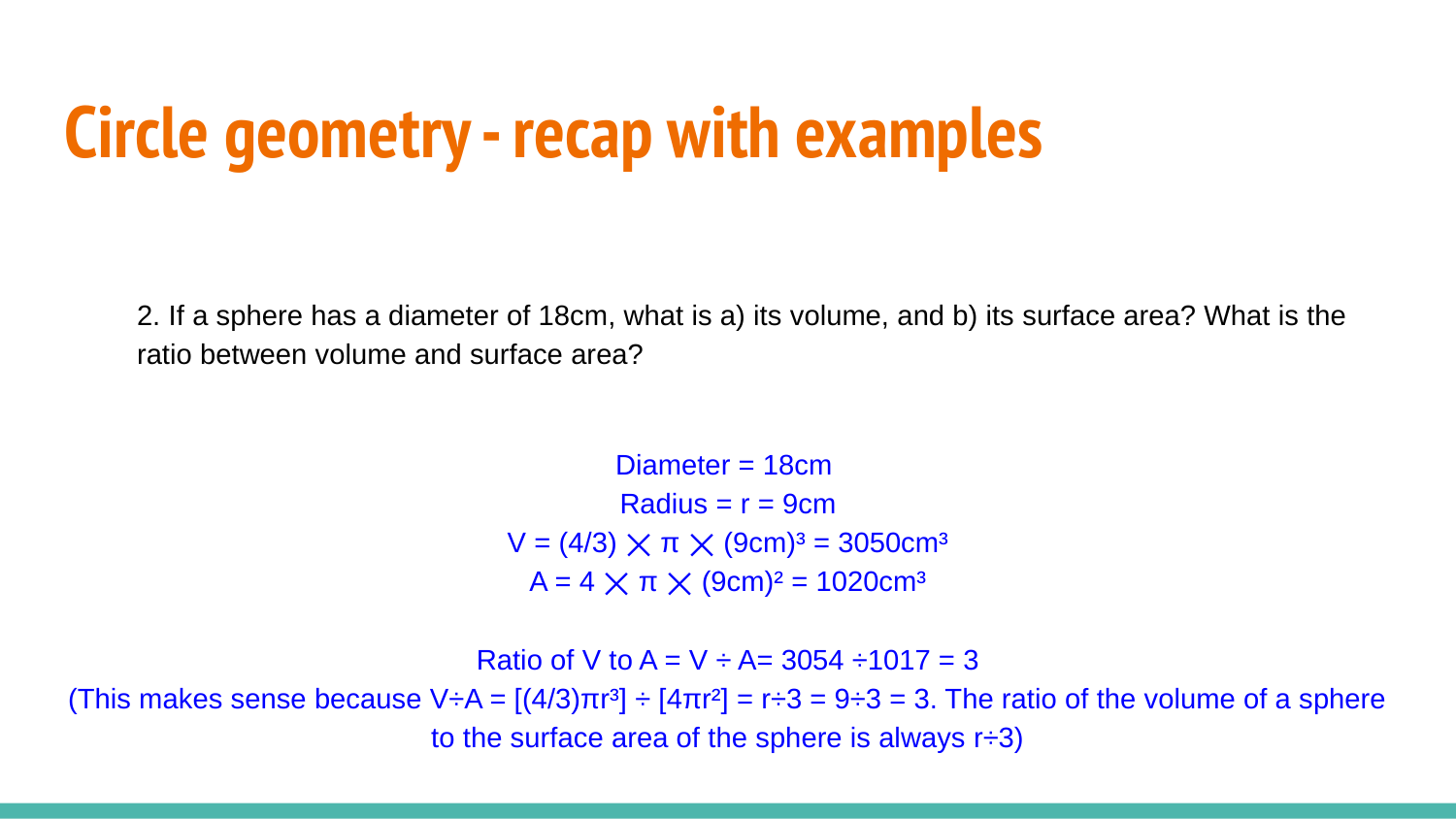

# Circle geometry - recap with examples

2. If a sphere has a diameter of 18cm, what is a) its volume, and b) its surface area? What is the ratio between volume and surface area?

Diameter = 18cm
Radius = r = 9cm
V = (4/3) ⨉ π ⨉ (9cm)³ = 3050cm³
A = 4 ⨉ π ⨉ (9cm)² = 1020cm³

Ratio of V to A = V ÷ A= 3054 ÷1017 = 3
(This makes sense because V÷A = [(4/3)πr³] ÷ [4πr²] = r÷3 = 9÷3 = 3. The ratio of the volume of a sphere to the surface area of the sphere is always r÷3)